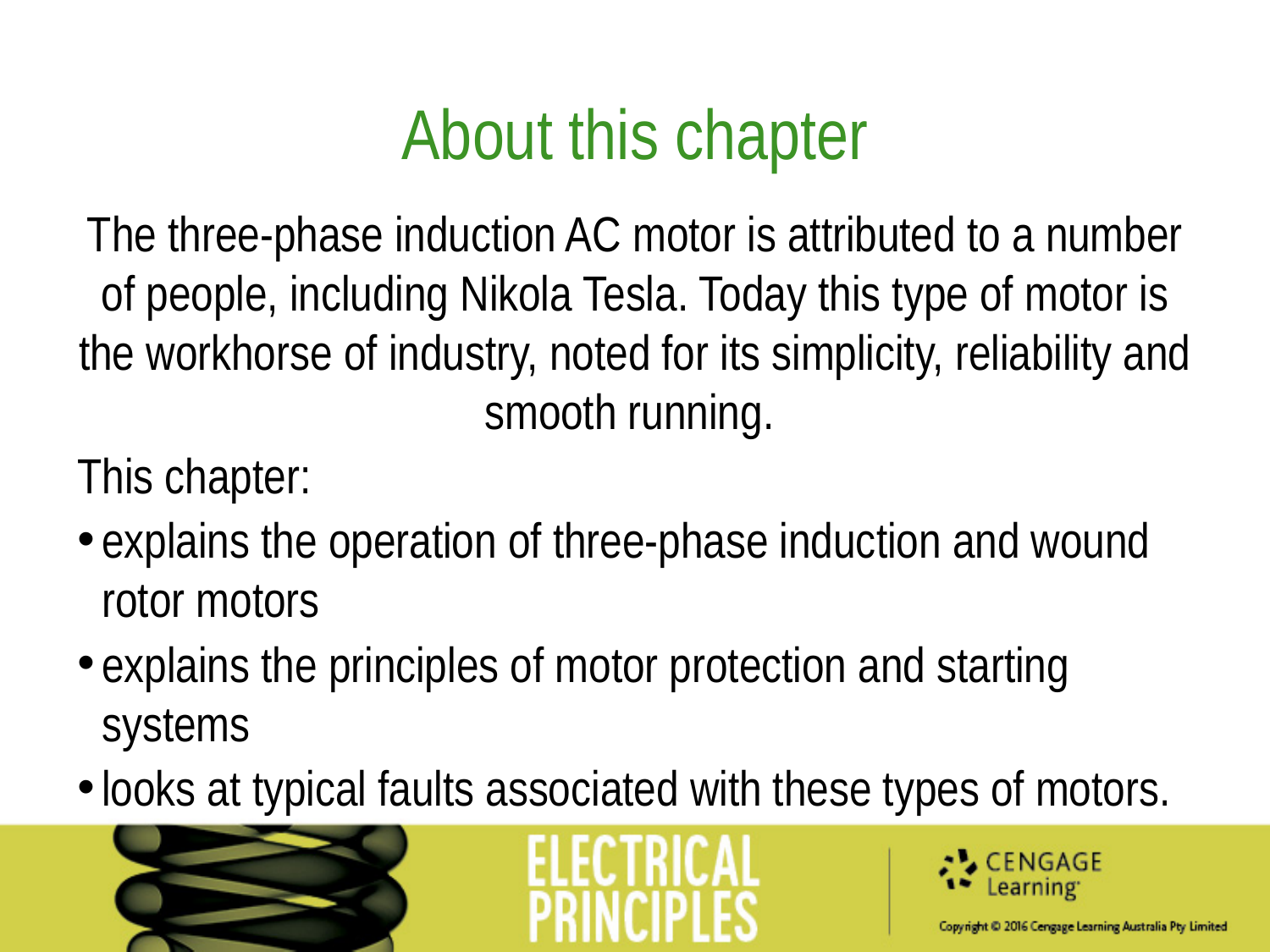

About this chapter
The three-phase induction AC motor is attributed to a number of people, including Nikola Tesla. Today this type of motor is the workhorse of industry, noted for its simplicity, reliability and smooth running.
This chapter:
explains the operation of three-phase induction and wound rotor motors
explains the principles of motor protection and starting systems
looks at typical faults associated with these types of motors.